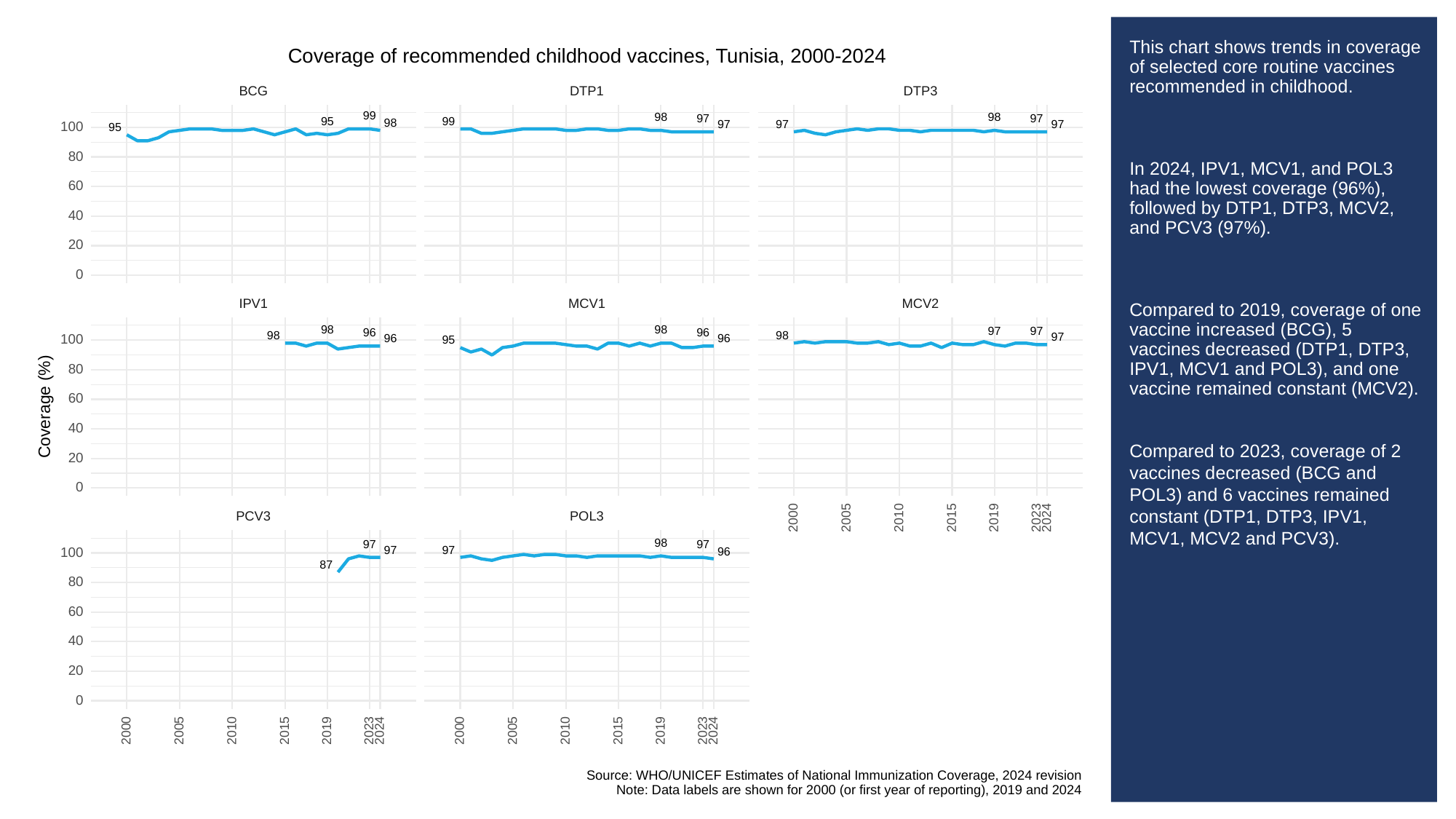

# This chart shows trends in coverage of selected core routine vaccines recommended in childhood.

In 2024, IPV1, MCV1, and POL3 had the lowest coverage (96%), followed by DTP1, DTP3, MCV2, and PCV3 (97%).

Compared to 2019, coverage of one vaccine increased (BCG), 5 vaccines decreased (DTP1, DTP3, IPV1, MCV1 and POL3), and one vaccine remained constant (MCV2).

Compared to 2023, coverage of 2 vaccines decreased (BCG and POL3) and 6 vaccines remained constant (DTP1, DTP3, IPV1, MCV1, MCV2 and PCV3).

Coverage of recommended childhood vaccines, Tunisia, 2000-2024
BCG
DTP3
DTP1

99

98
98
97
97
99
95
98
97
97
97
100
95

80

60

40

20

0

MCV1
MCV2
IPV1

98
98
97
97
96
96
98
98
97
96
96
100
95

80

60
Coverage (%)

40

20

0

POL3
PCV3
2023
2000
2005
2010
2015
2019
2024

98
97
97
97
97
96
100

87

80

60

40

20

0

2023
2023
2000
2005
2010
2015
2019
2024
2000
2005
2010
2015
2019
2024
Source: WHO/UNICEF Estimates of National Immunization Coverage, 2024 revision
Note: Data labels are shown for 2000 (or first year of reporting), 2019 and 2024